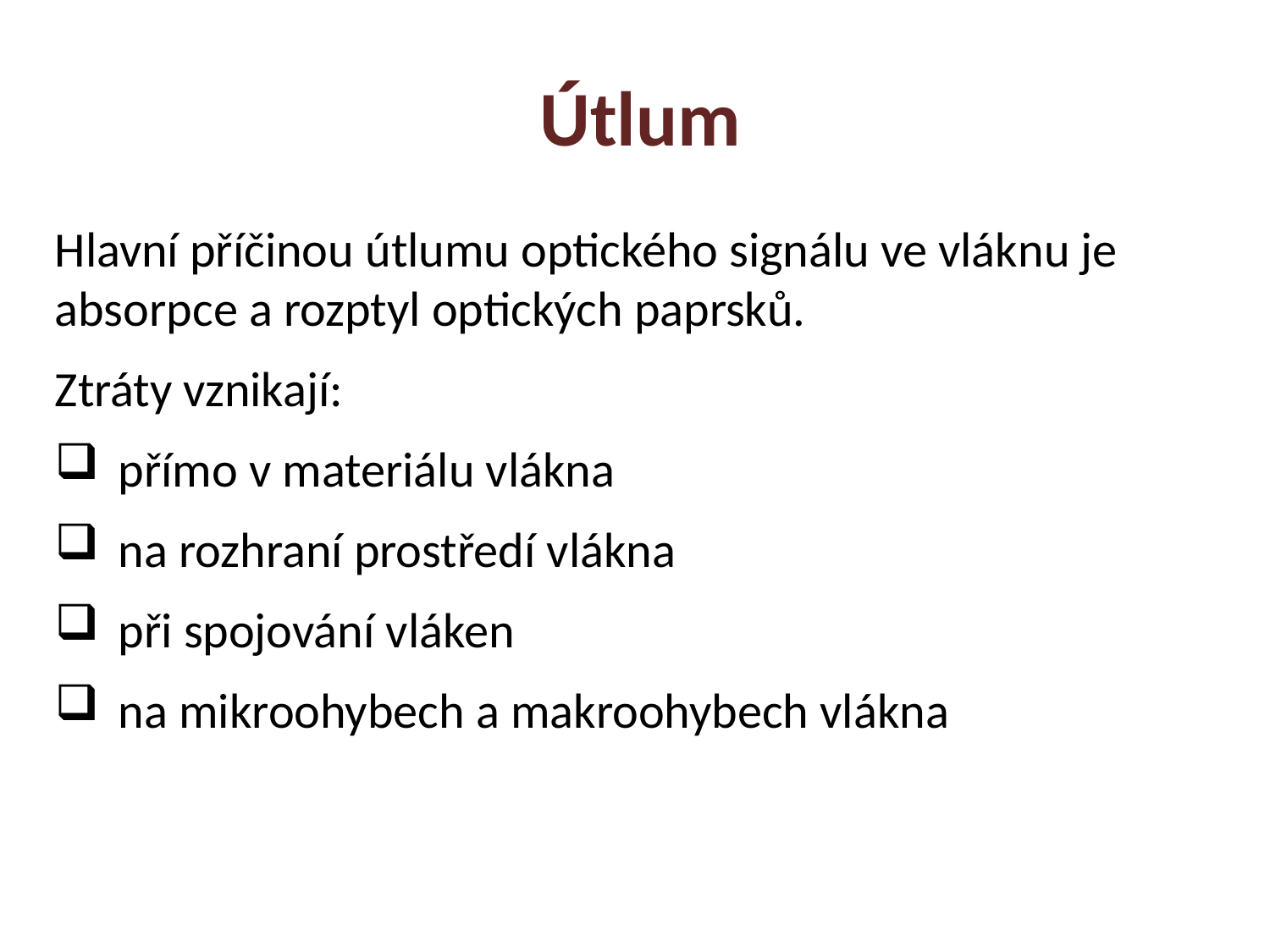

Útlum
Hlavní příčinou útlumu optického signálu ve vláknu je absorpce a rozptyl optických paprsků.
Ztráty vznikají:
přímo v materiálu vlákna
na rozhraní prostředí vlákna
při spojování vláken
na mikroohybech a makroohybech vlákna